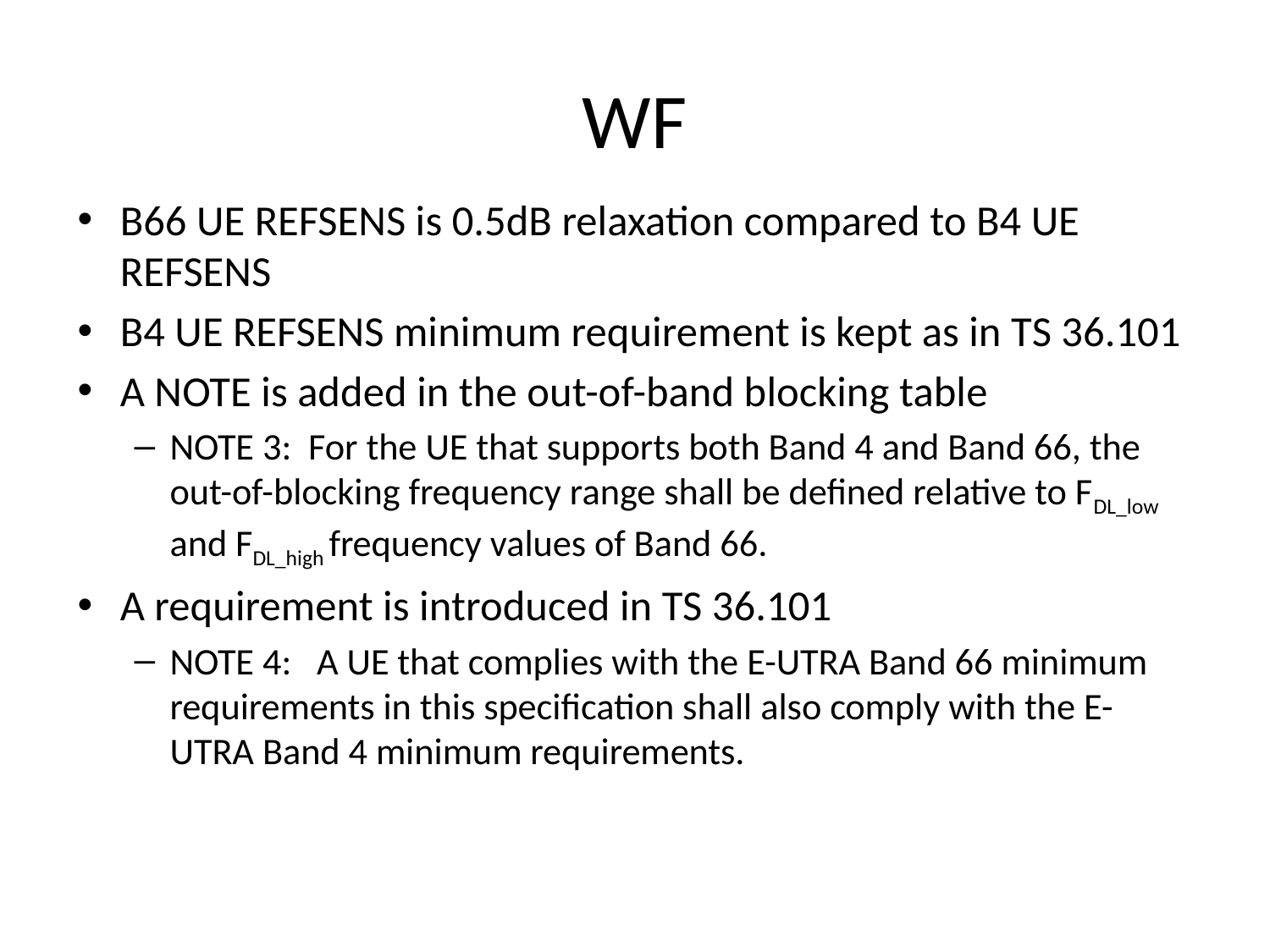

# WF
B66 UE REFSENS is 0.5dB relaxation compared to B4 UE REFSENS
B4 UE REFSENS minimum requirement is kept as in TS 36.101
A NOTE is added in the out-of-band blocking table
NOTE 3:  For the UE that supports both Band 4 and Band 66, the out-of-blocking frequency range shall be defined relative to FDL_low and FDL_high frequency values of Band 66.
A requirement is introduced in TS 36.101
NOTE 4:   A UE that complies with the E-UTRA Band 66 minimum requirements in this specification shall also comply with the E-UTRA Band 4 minimum requirements.